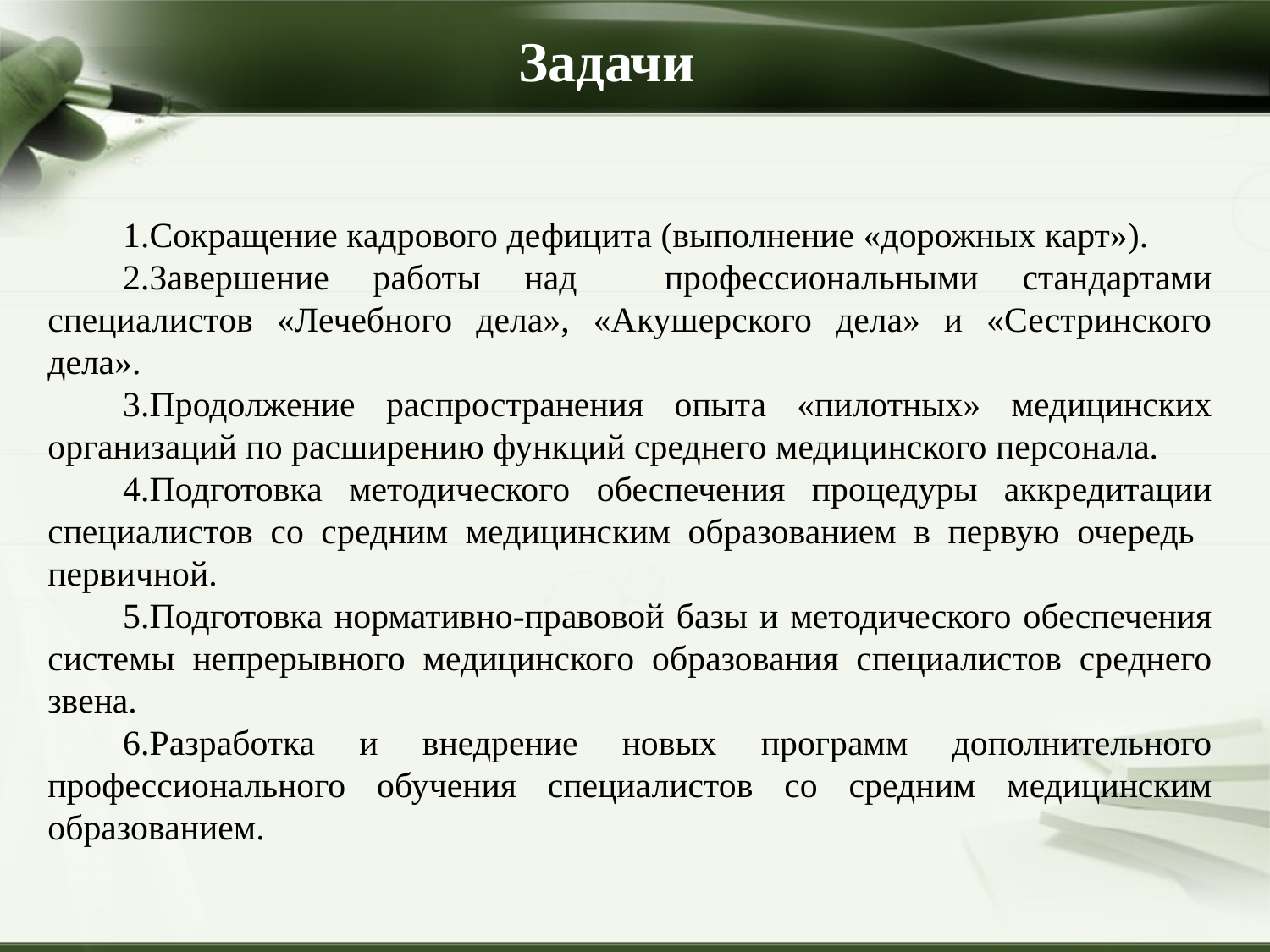

Задачи
Сокращение кадрового дефицита (выполнение «дорожных карт»).
Завершение работы над  профессиональными стандартами специалистов «Лечебного дела», «Акушерского дела» и «Сестринского дела».
Продолжение распространения опыта «пилотных» медицинских организаций по расширению функций среднего медицинского персонала.
Подготовка методического обеспечения процедуры аккредитации специалистов со средним медицинским образованием в первую очередь  первичной.
Подготовка нормативно-правовой базы и методического обеспечения системы непрерывного медицинского образования специалистов среднего звена.
Разработка и внедрение новых программ дополнительного профессионального обучения специалистов со средним медицинским образованием.